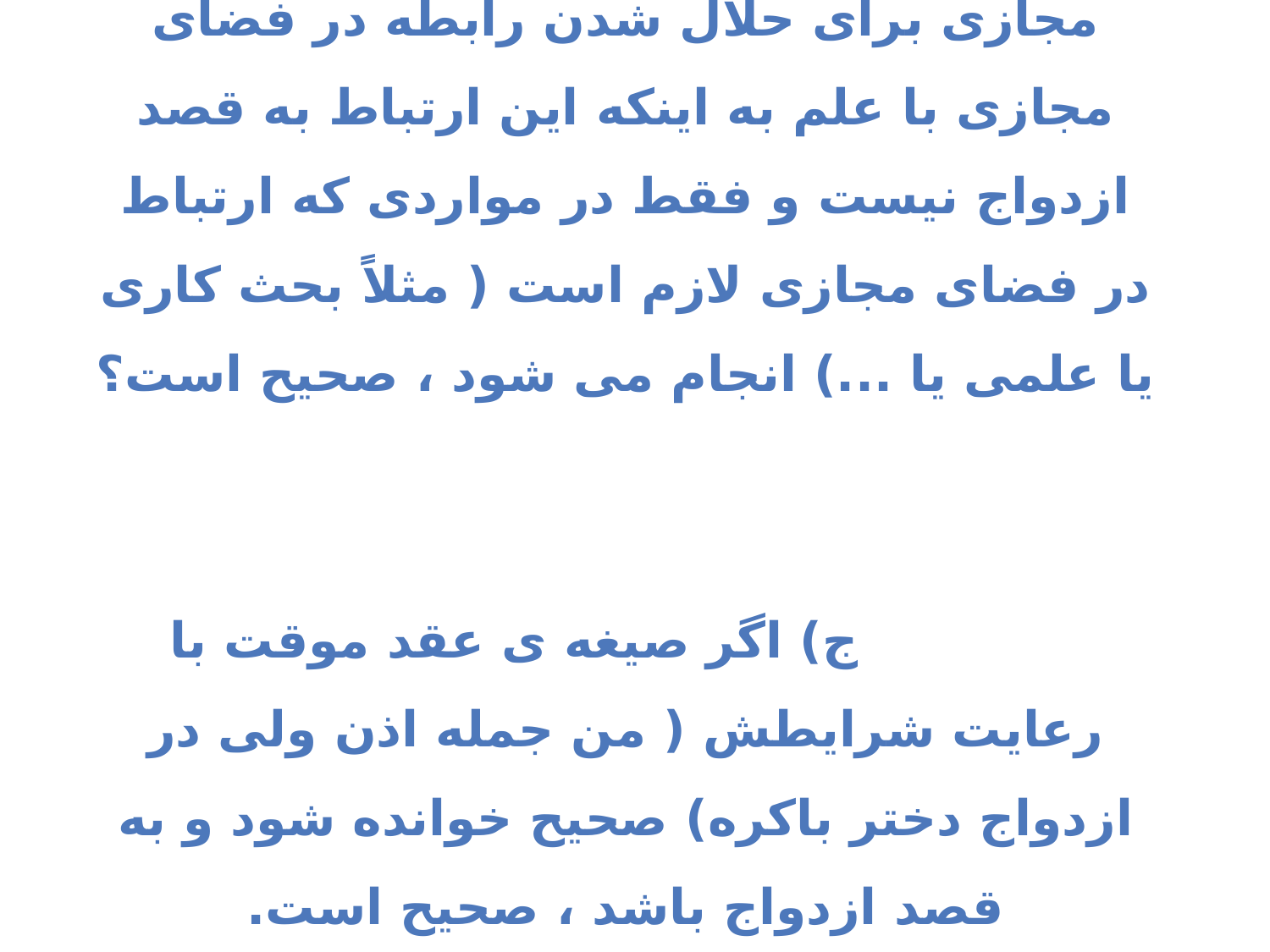

# س47) آیا خواندن صیغه عقد در فضای مجازی برای حلال شدن رابطه در فضای مجازی با علم به اینکه این ارتباط به قصد ازدواج نیست و فقط در مواردی که ارتباط در فضای مجازی لازم است ( مثلاً بحث کاری یا علمی یا ...) انجام می شود ، صحیح است؟                                                                                                                                            ج) اگر صیغه ی عقد موقت با رعایت شرایطش ( من جمله اذن ولی در ازدواج دختر باکره) صحیح خوانده شود و به قصد ازدواج باشد ، صحیح است.